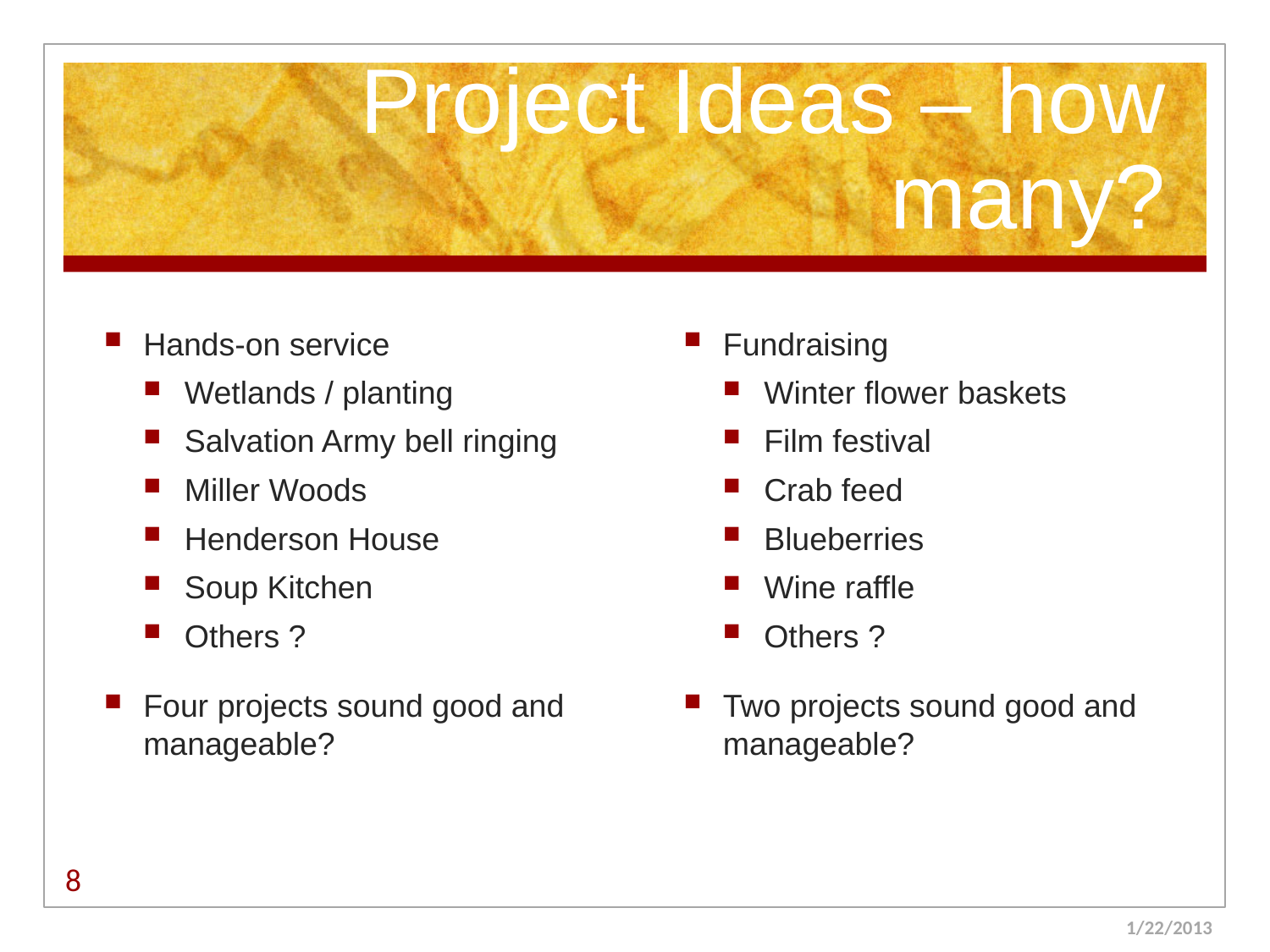

# Project Ideas – how many?
Hands-on service
Wetlands / planting
Salvation Army bell ringing
Miller Woods
Henderson House
Soup Kitchen
Others ?
Four projects sound good and manageable?
Fundraising
Winter flower baskets
Film festival
Crab feed
Blueberries
Wine raffle
Others ?
Two projects sound good and manageable?
8
1/22/2013